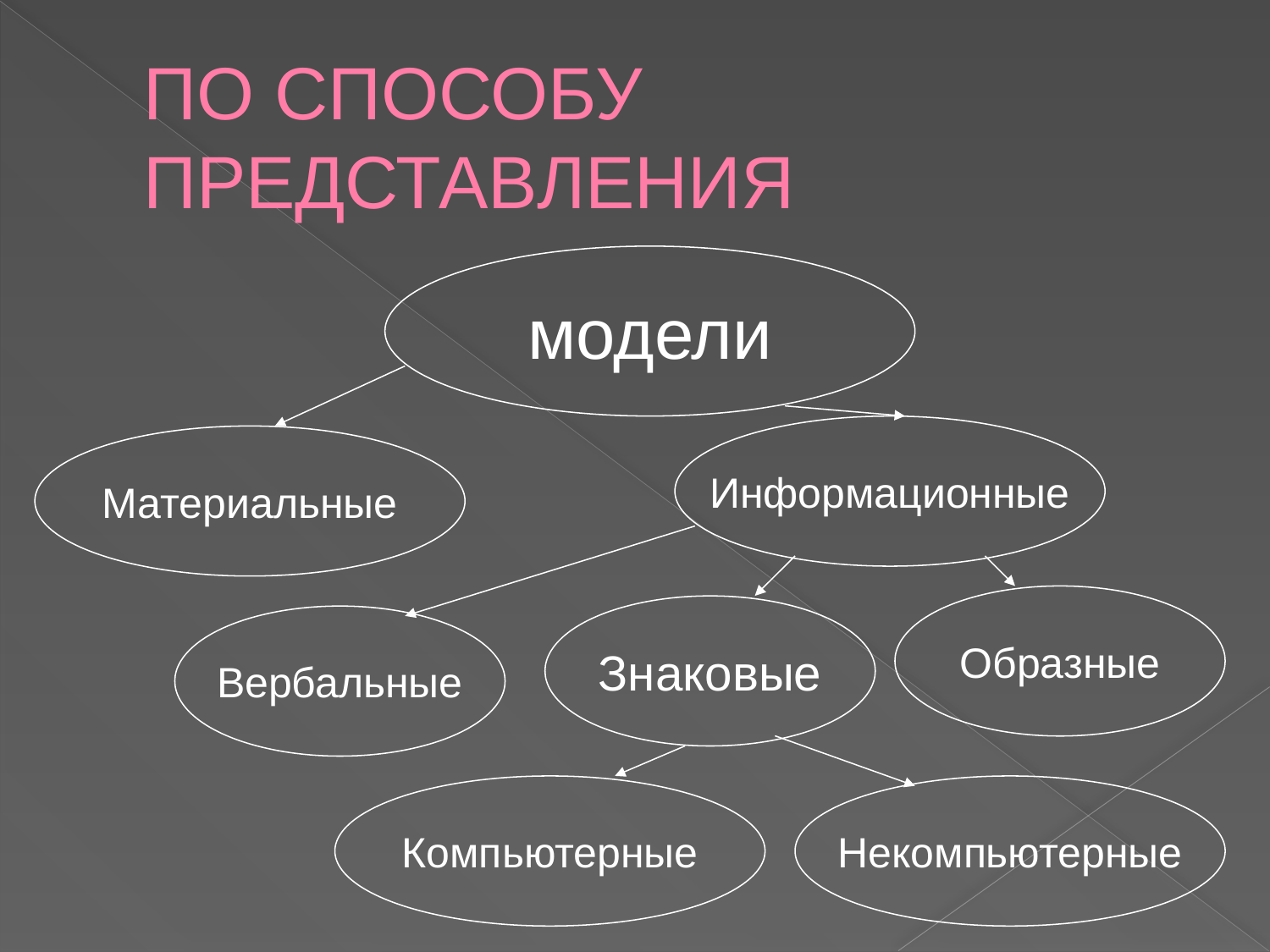

# ПО СПОСОБУ ПРЕДСТАВЛЕНИЯ
модели

Информационные
Материальные

Образные
Знаковые
Вербальные

Компьютерные
Некомпьютерные